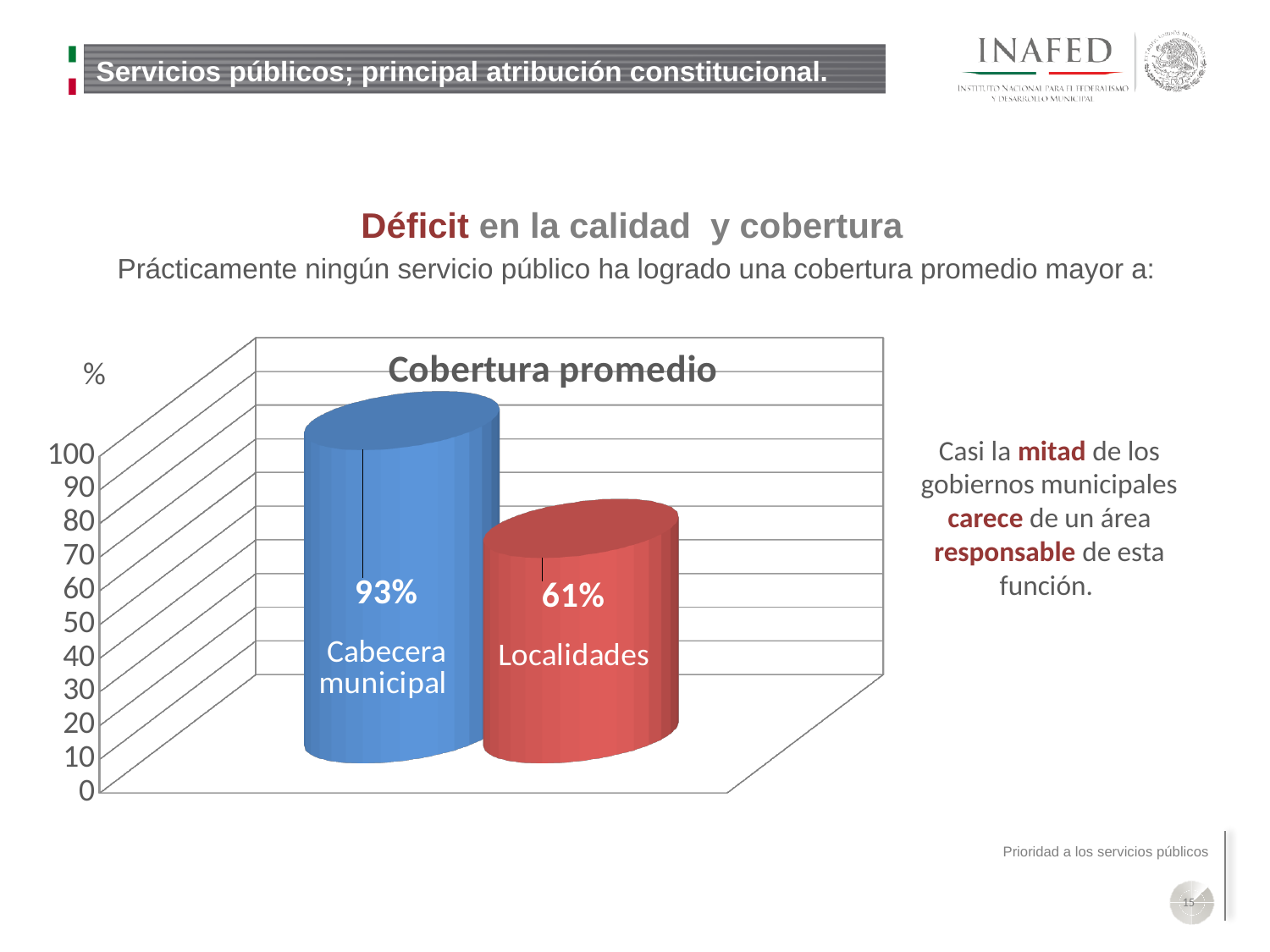

# Servicios públicos; principal atribución constitucional.
Déficit en la calidad  y cobertura
Prácticamente ningún servicio público ha logrado una cobertura promedio mayor a:

[unsupported chart]

%
Casi la mitad de los gobiernos municipales carece de un área responsable de esta función.
15